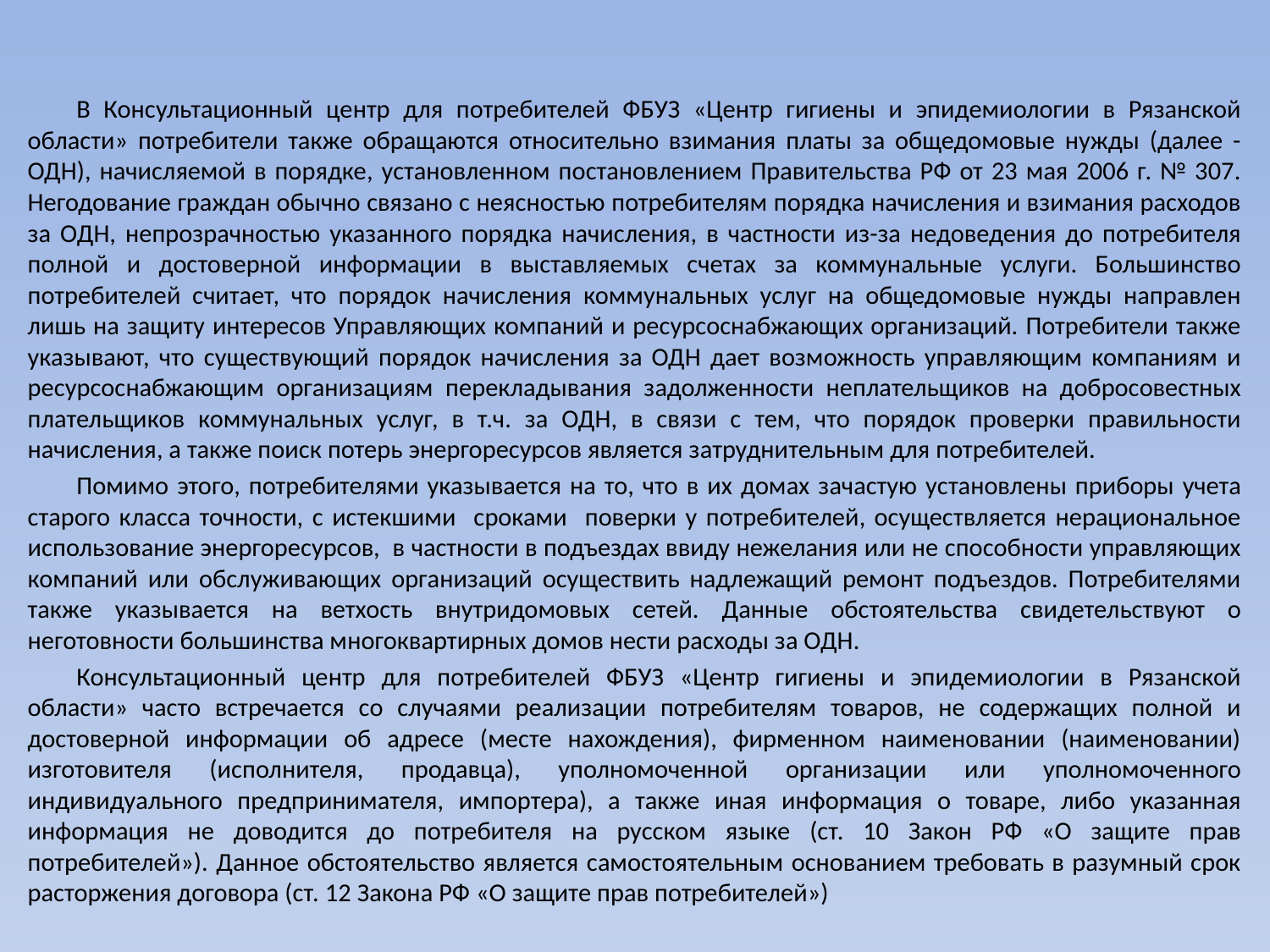

В Консультационный центр для потребителей ФБУЗ «Центр гигиены и эпидемиологии в Рязанской области» потребители также обращаются относительно взимания платы за общедомовые нужды (далее - ОДН), начисляемой в порядке, установленном постановлением Правительства РФ от 23 мая 2006 г. № 307. Негодование граждан обычно связано с неясностью потребителям порядка начисления и взимания расходов за ОДН, непрозрачностью указанного порядка начисления, в частности из-за недоведения до потребителя полной и достоверной информации в выставляемых счетах за коммунальные услуги. Большинство потребителей считает, что порядок начисления коммунальных услуг на общедомовые нужды направлен лишь на защиту интересов Управляющих компаний и ресурсоснабжающих организаций. Потребители также указывают, что существующий порядок начисления за ОДН дает возможность управляющим компаниям и ресурсоснабжающим организациям перекладывания задолженности неплательщиков на добросовестных плательщиков коммунальных услуг, в т.ч. за ОДН, в связи с тем, что порядок проверки правильности начисления, а также поиск потерь энергоресурсов является затруднительным для потребителей.
Помимо этого, потребителями указывается на то, что в их домах зачастую установлены приборы учета старого класса точности, с истекшими  сроками  поверки у потребителей, осуществляется нерациональное использование энергоресурсов,  в частности в подъездах ввиду нежелания или не способности управляющих компаний или обслуживающих организаций осуществить надлежащий ремонт подъездов. Потребителями также указывается на ветхость внутридомовых сетей. Данные обстоятельства свидетельствуют о неготовности большинства многоквартирных домов нести расходы за ОДН.
Консультационный центр для потребителей ФБУЗ «Центр гигиены и эпидемиологии в Рязанской области» часто встречается со случаями реализации потребителям товаров, не содержащих полной и достоверной информации об адресе (месте нахождения), фирменном наименовании (наименовании) изготовителя (исполнителя, продавца), уполномоченной организации или уполномоченного индивидуального предпринимателя, импортера), а также иная информация о товаре, либо указанная информация не доводится до потребителя на русском языке (ст. 10 Закон РФ «О защите прав потребителей»). Данное обстоятельство является самостоятельным основанием требовать в разумный срок расторжения договора (ст. 12 Закона РФ «О защите прав потребителей»)